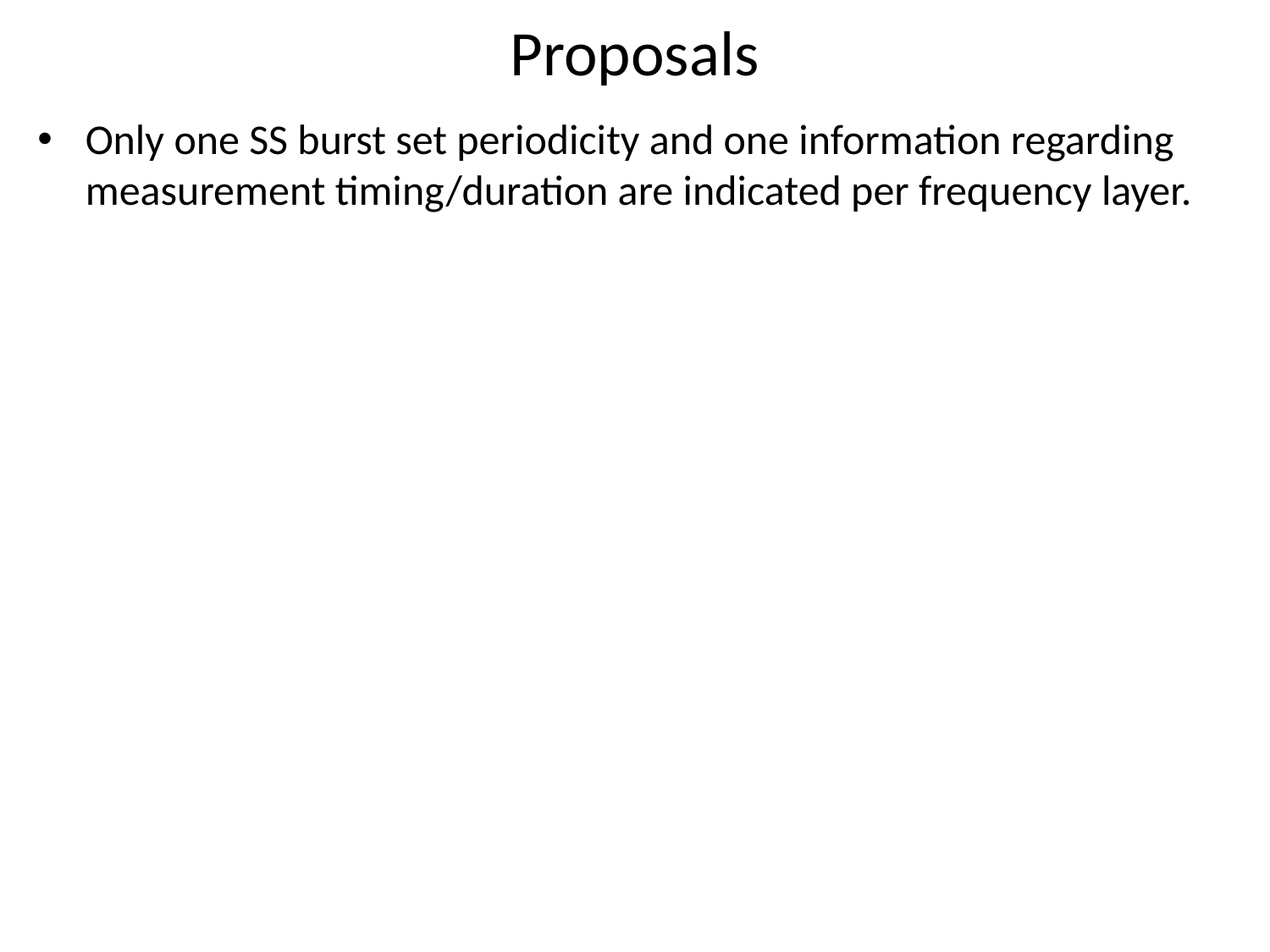

# Proposals
Only one SS burst set periodicity and one information regarding measurement timing/duration are indicated per frequency layer.